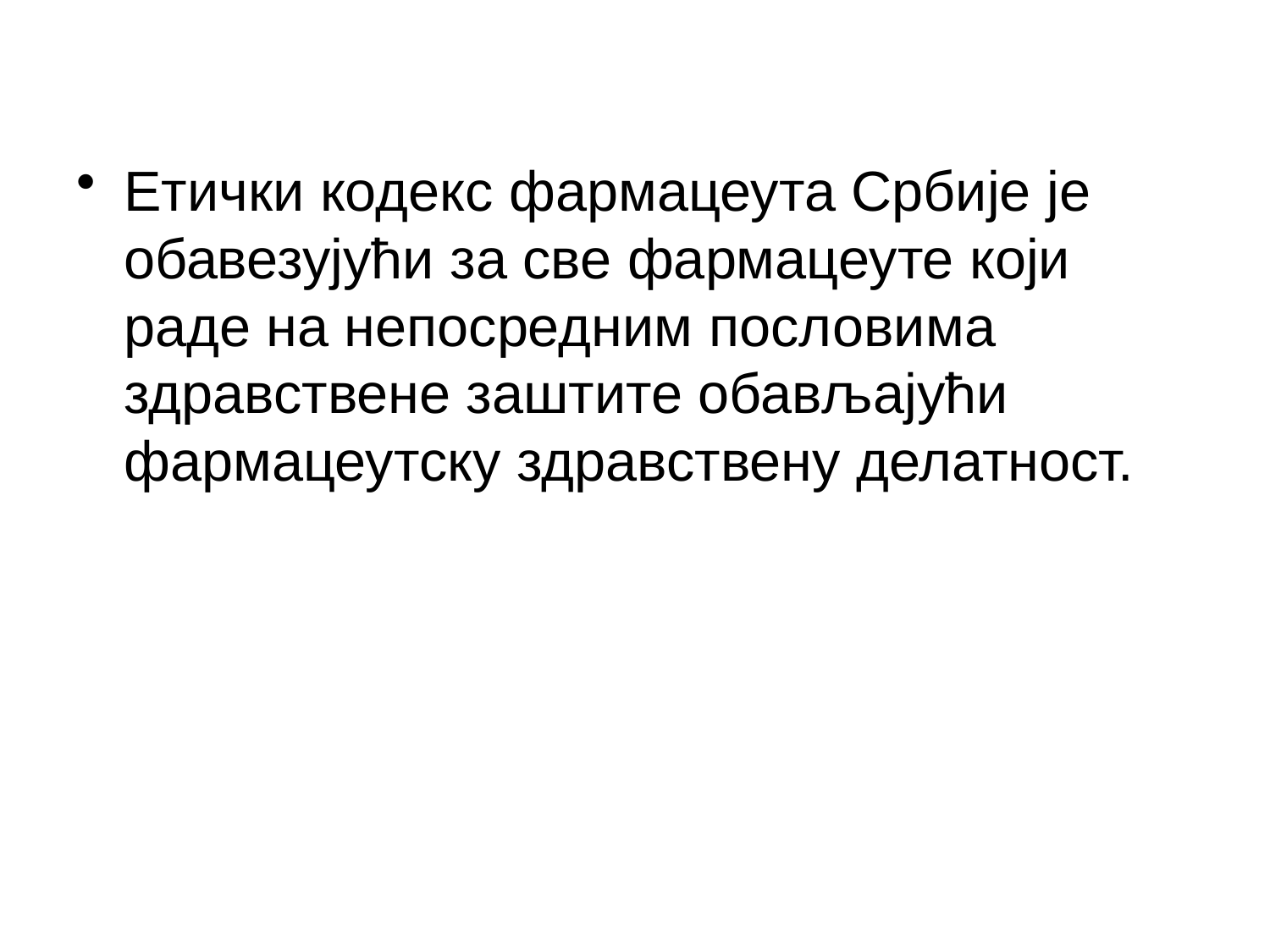

Етички кодекс фармацеута Србије је обавезујући за све фармацеуте који раде на непосредним пословима здравствене заштите обављајући фармацеутску здравствену делатност.